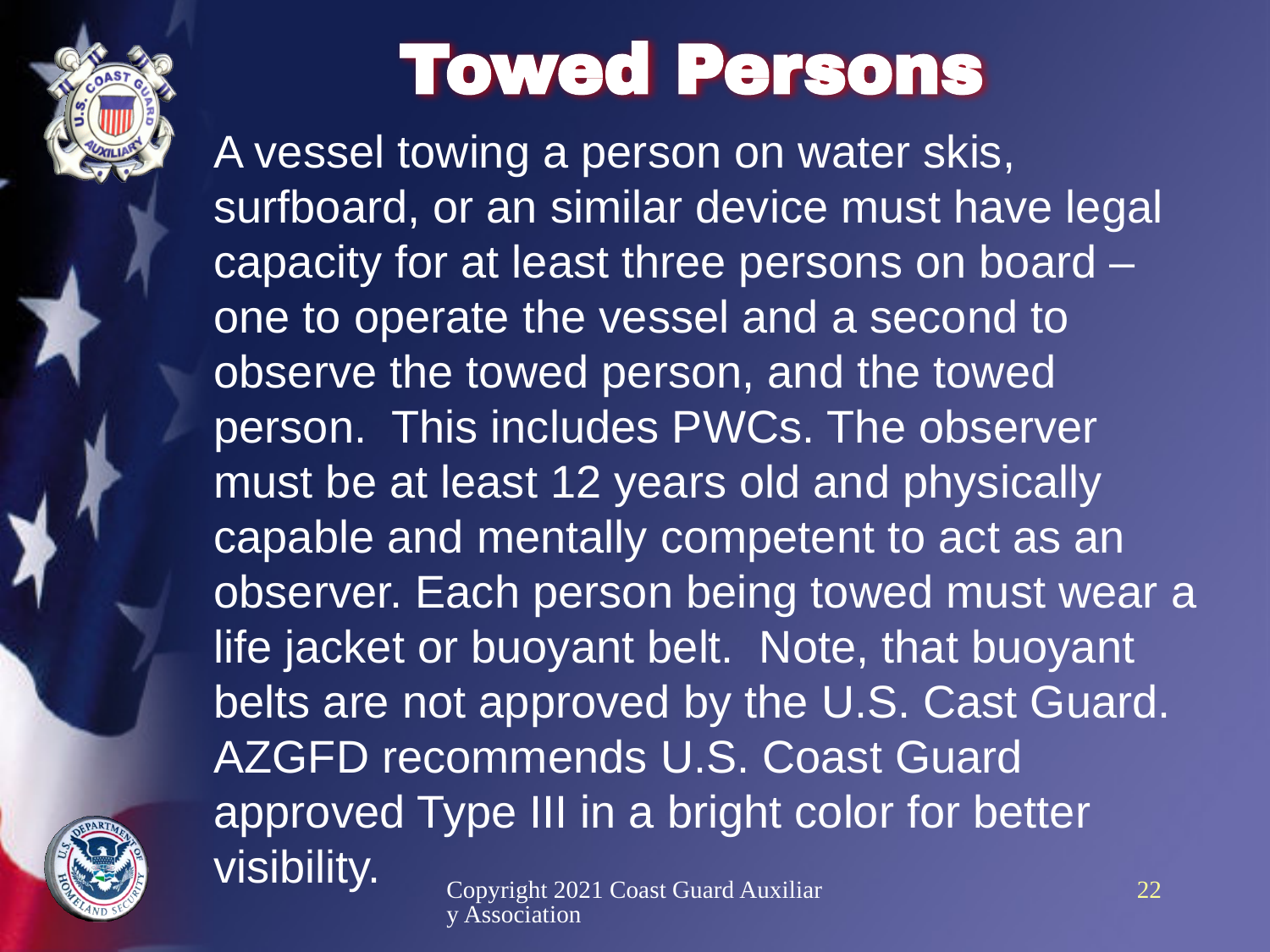

# Towed Persons
A vessel towing a person on water skis, surfboard, or an similar device must have legal capacity for at least three persons on board – one to operate the vessel and a second to observe the towed person, and the towed person.  This includes PWCs. The observer must be at least 12 years old and physically capable and mentally competent to act as an observer. Each person being towed must wear a life jacket or buoyant belt.  Note, that buoyant belts are not approved by the U.S. Cast Guard.
AZGFD recommends U.S. Coast Guard approved Type III in a bright color for better visibility.
Copyright 2021 Coast Guard Auxiliary Association
22